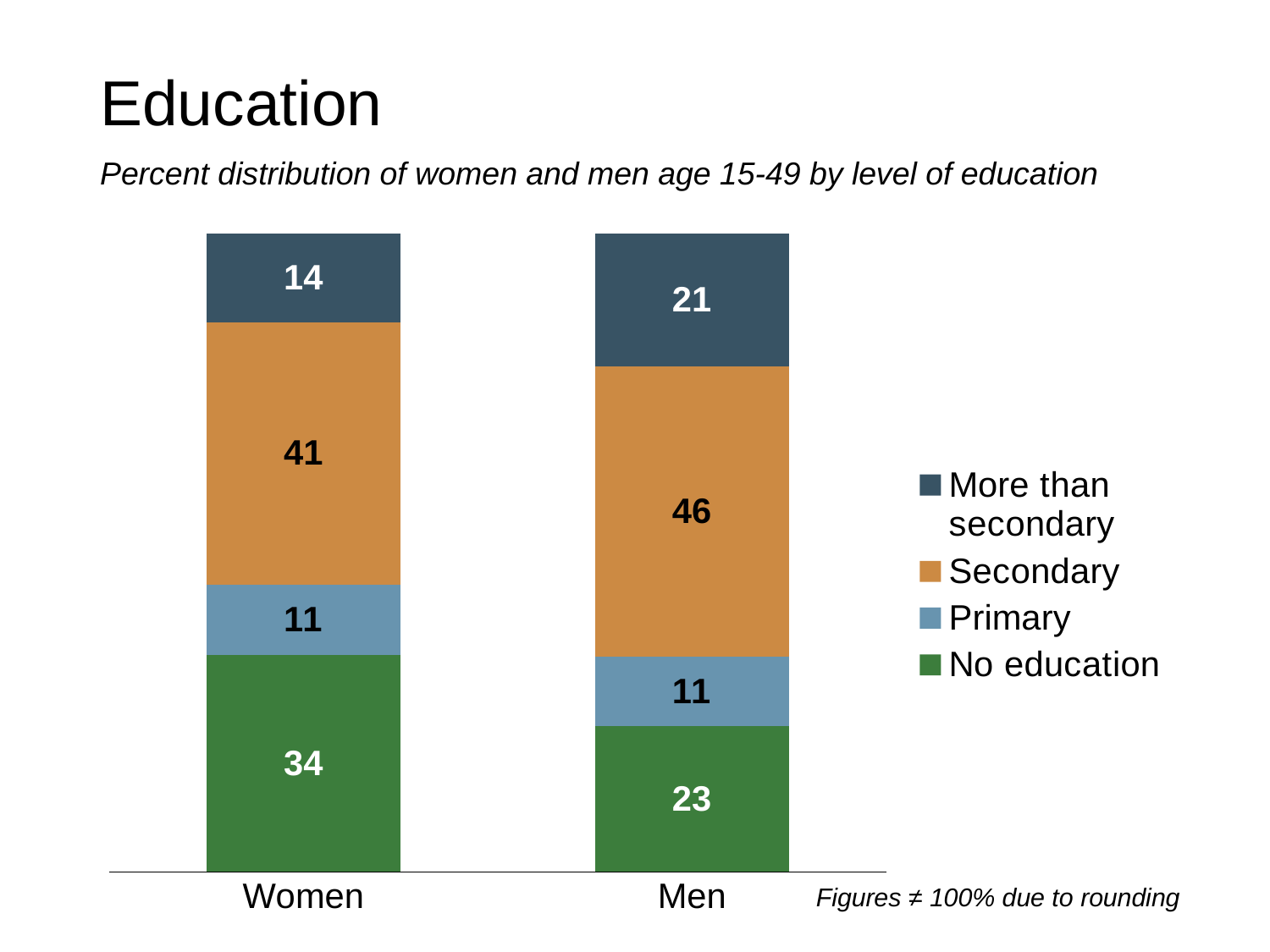

# Education
Percent distribution of women and men age 15-49 by level of education

### Chart

| Category | No education | Primary | Secondary | More than secondary |
|---|---|---|---|---|
| Women | 34.0 | 11.0 | 41.0 | 14.0 |
| Men | 23.0 | 11.0 | 46.0 | 21.0 |
Figures ≠ 100% due to rounding